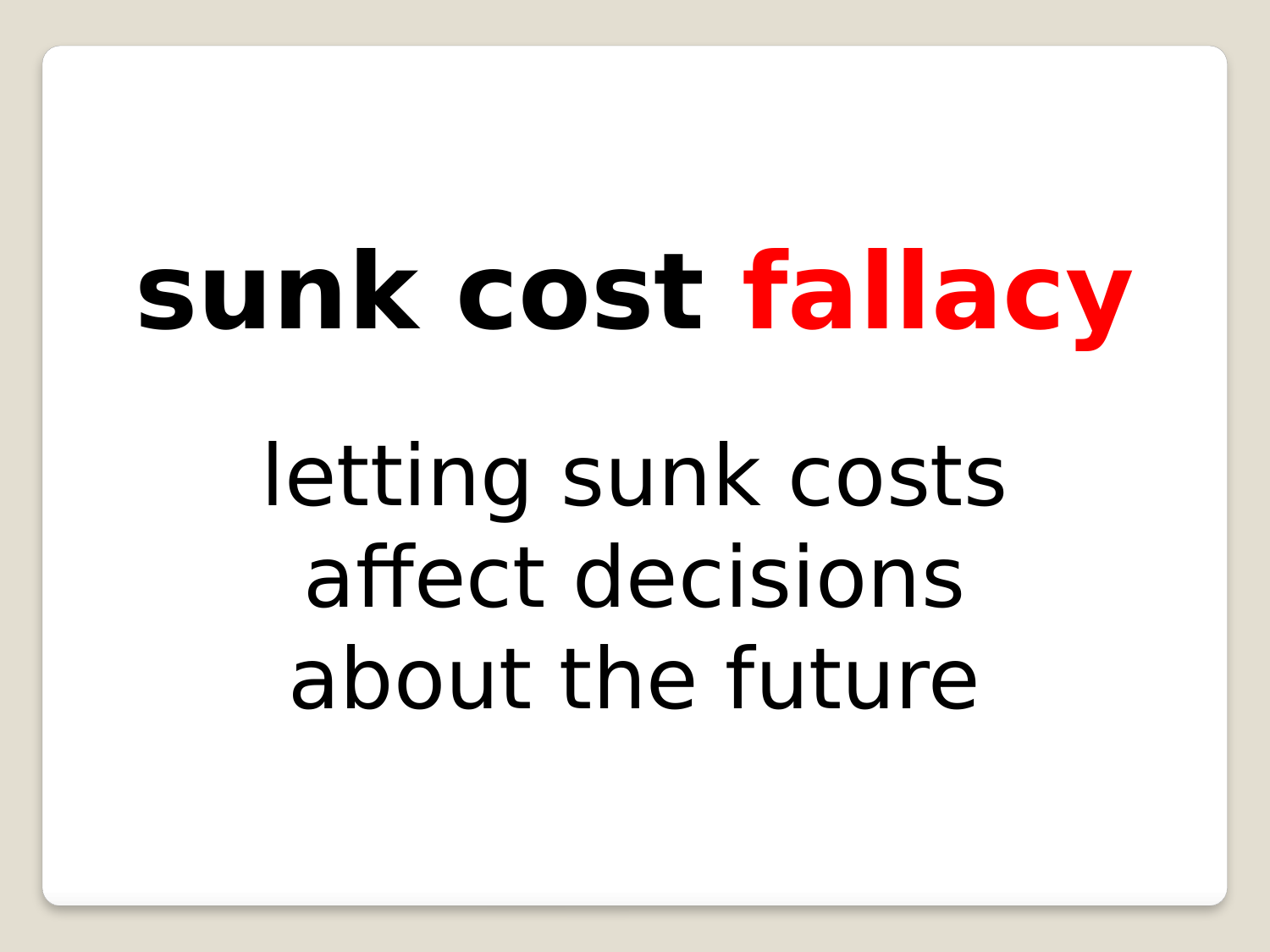

sunk cost fallacy
letting sunk costs affect decisions about the future